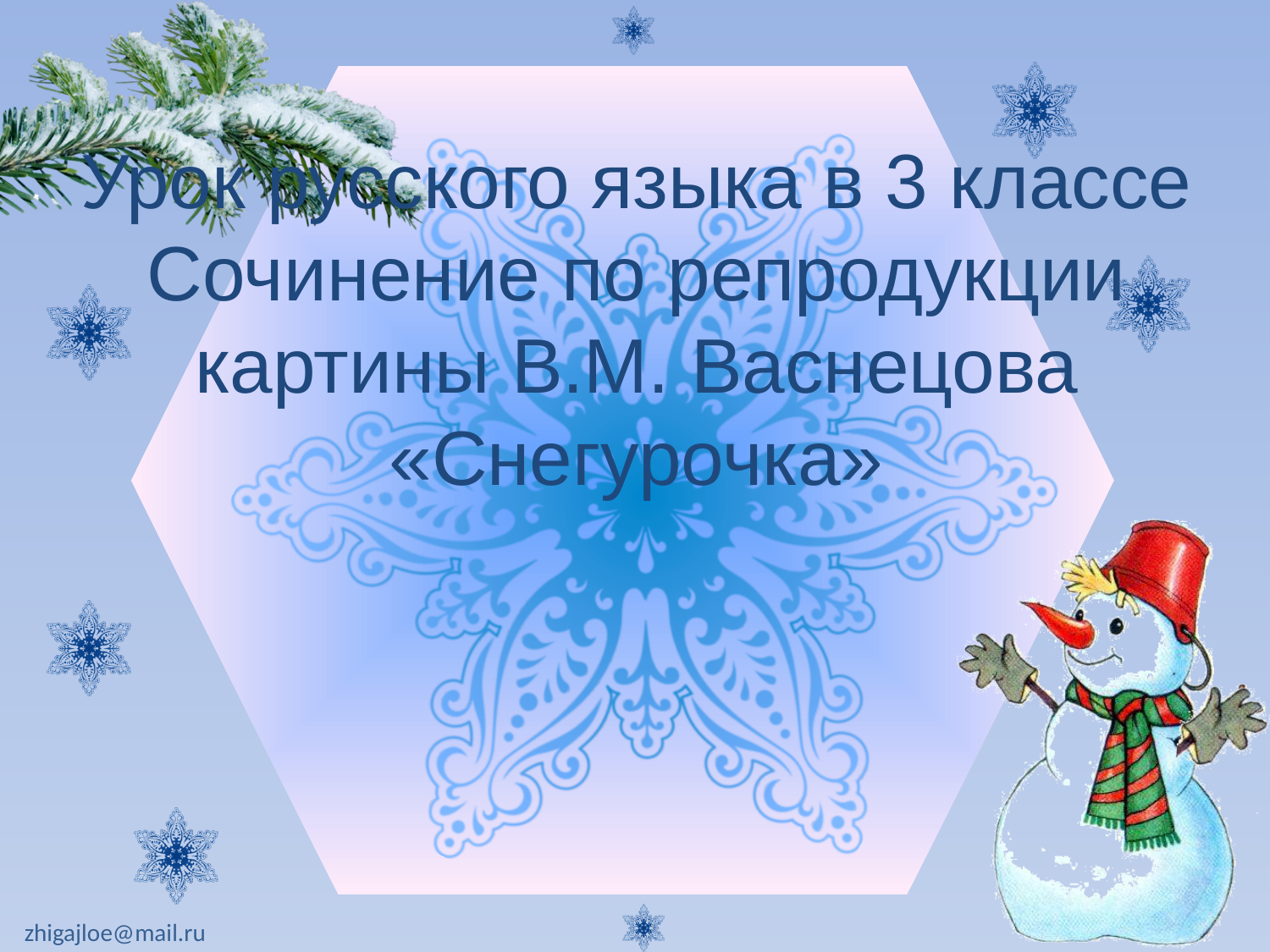

# Урок русского языка в 3 классе Сочинение по репродукции картины В.М. Васнецова «Снегурочка»